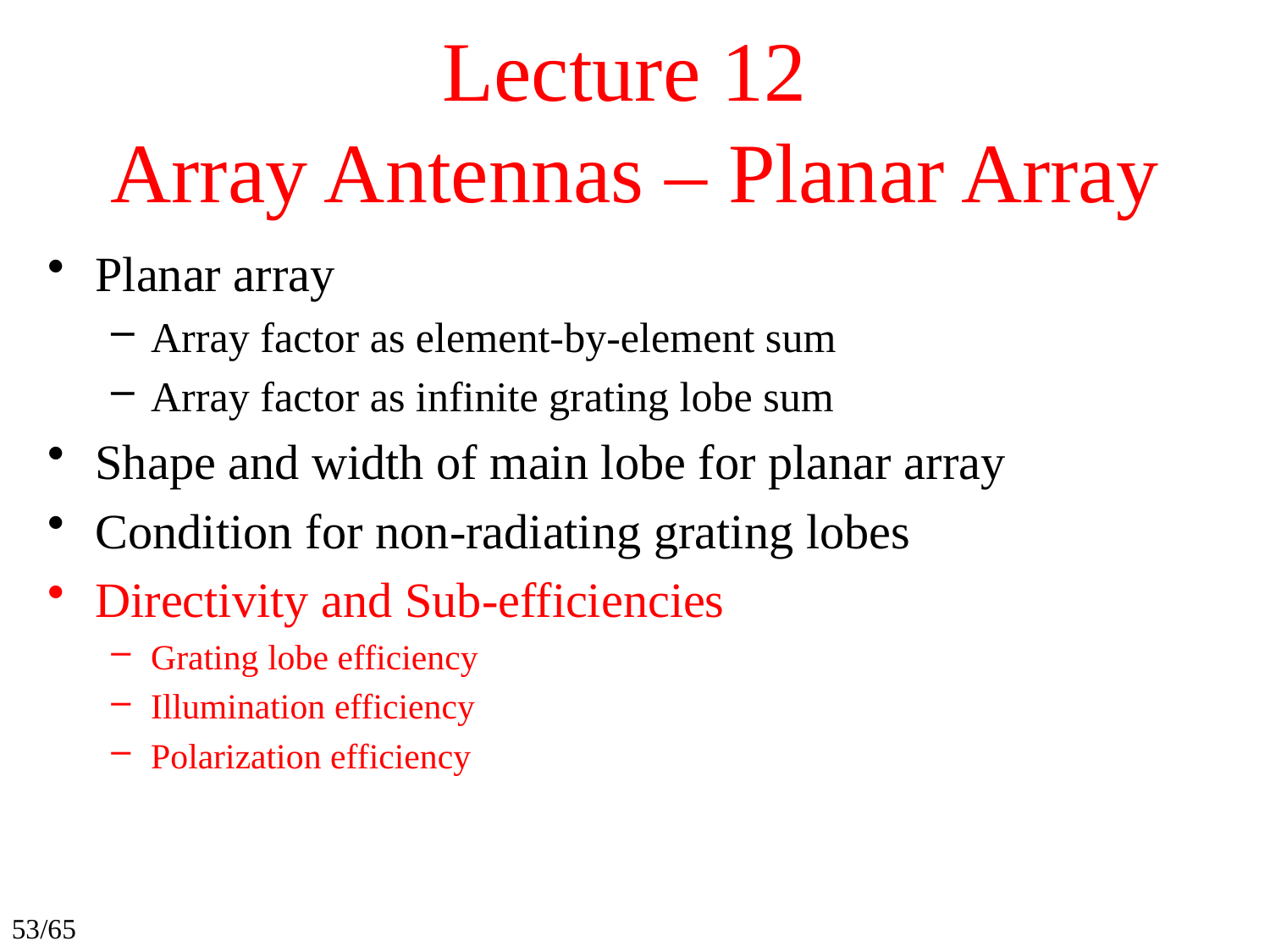

# Lecture 12 Array Antennas – Planar Array
Planar array
Array factor as element-by-element sum
Array factor as infinite grating lobe sum
Shape and width of main lobe for planar array
Condition for non-radiating grating lobes
Directivity and Sub-efficiencies
Grating lobe efficiency
Illumination efficiency
Polarization efficiency